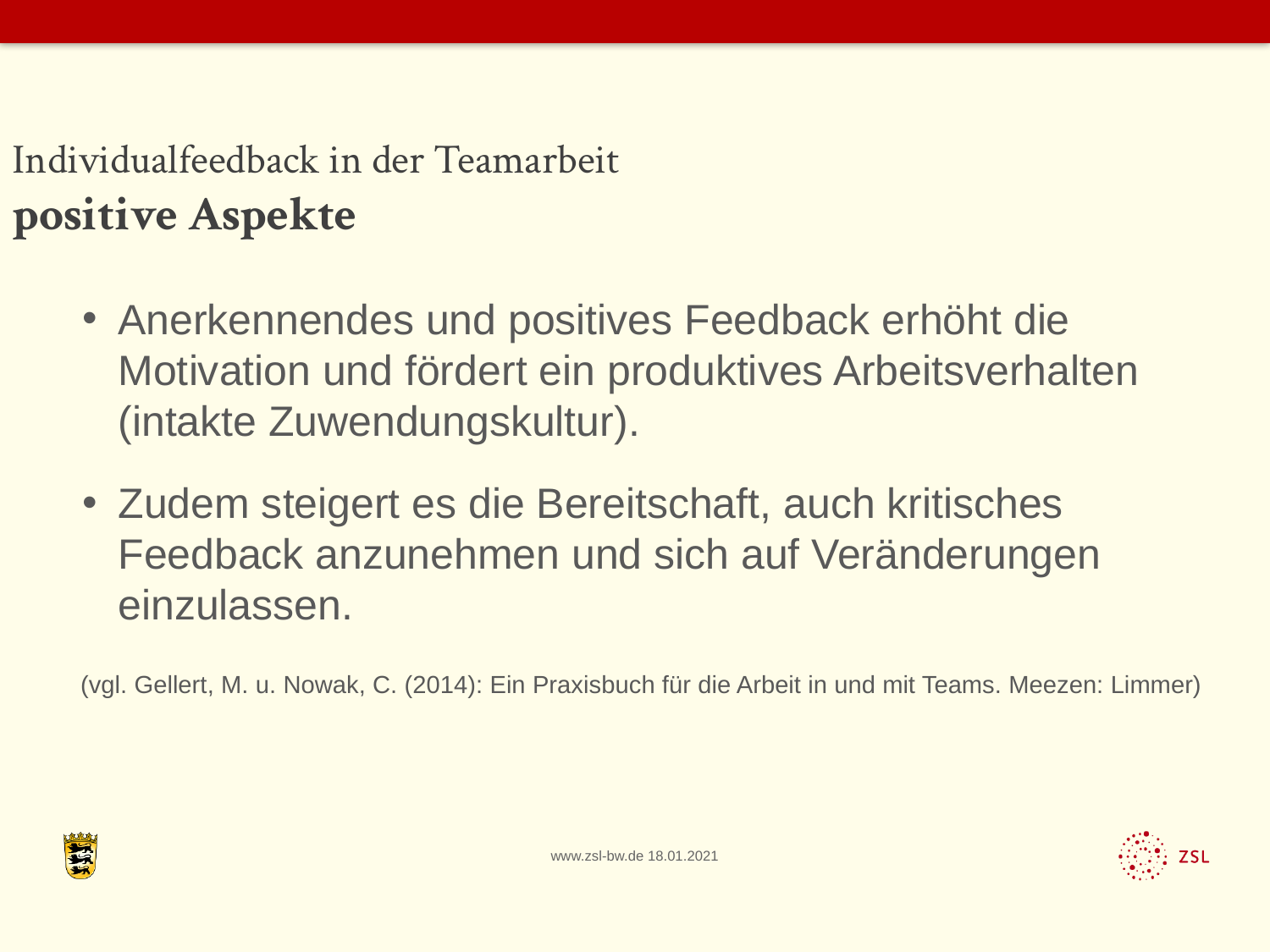

# Individualfeedback in der Teamarbeit positive Aspekte
Anerkennendes und positives Feedback erhöht die Motivation und fördert ein produktives Arbeitsverhalten (intakte Zuwendungskultur).

Zudem steigert es die Bereitschaft, auch kritisches Feedback anzunehmen und sich auf Veränderungen einzulassen.

(vgl. Gellert, M. u. Nowak, C. (2014): Ein Praxisbuch für die Arbeit in und mit Teams. Meezen: Limmer)